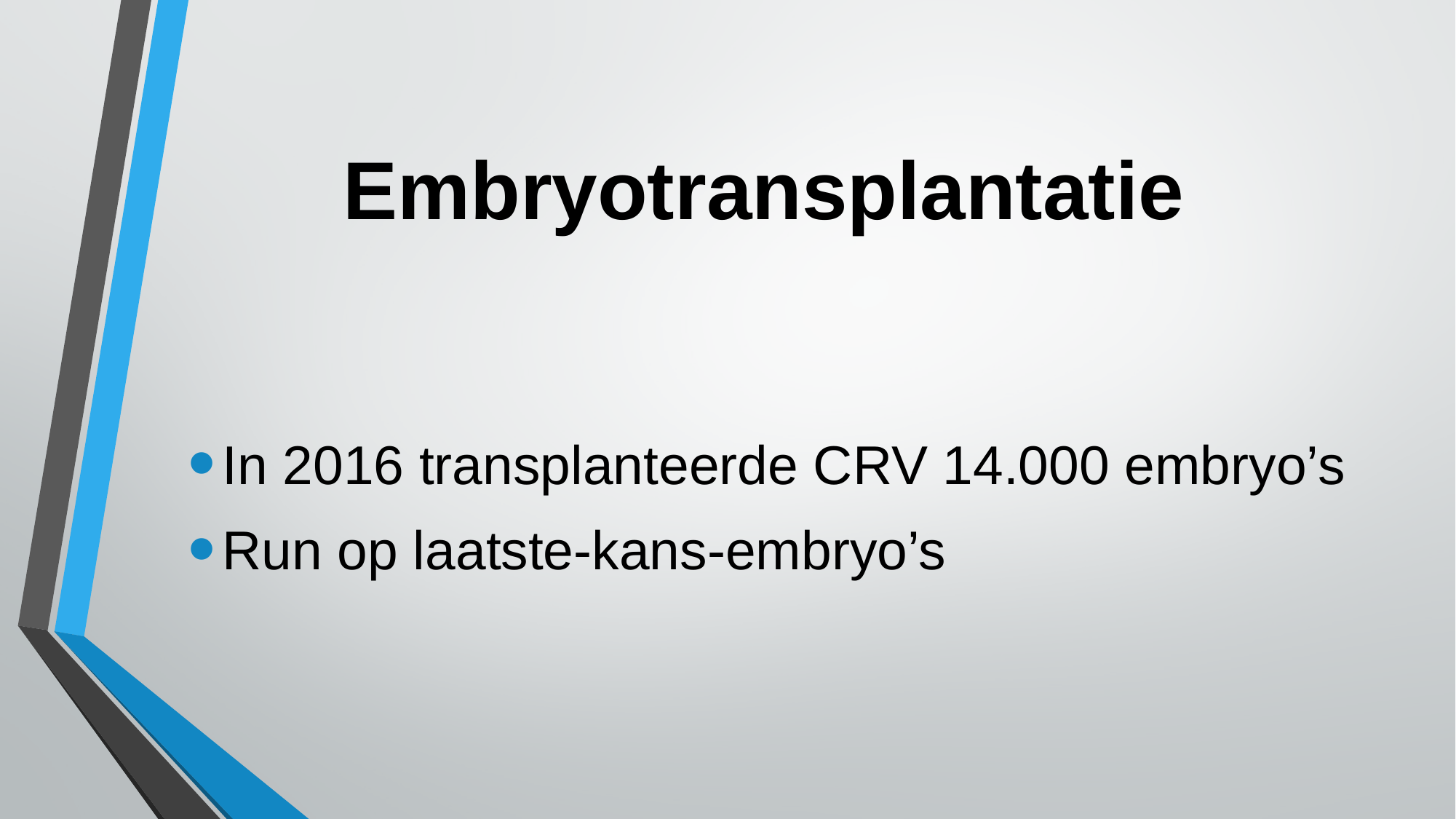

# Embryotransplantatie
In 2016 transplanteerde CRV 14.000 embryo’s
Run op laatste-kans-embryo’s